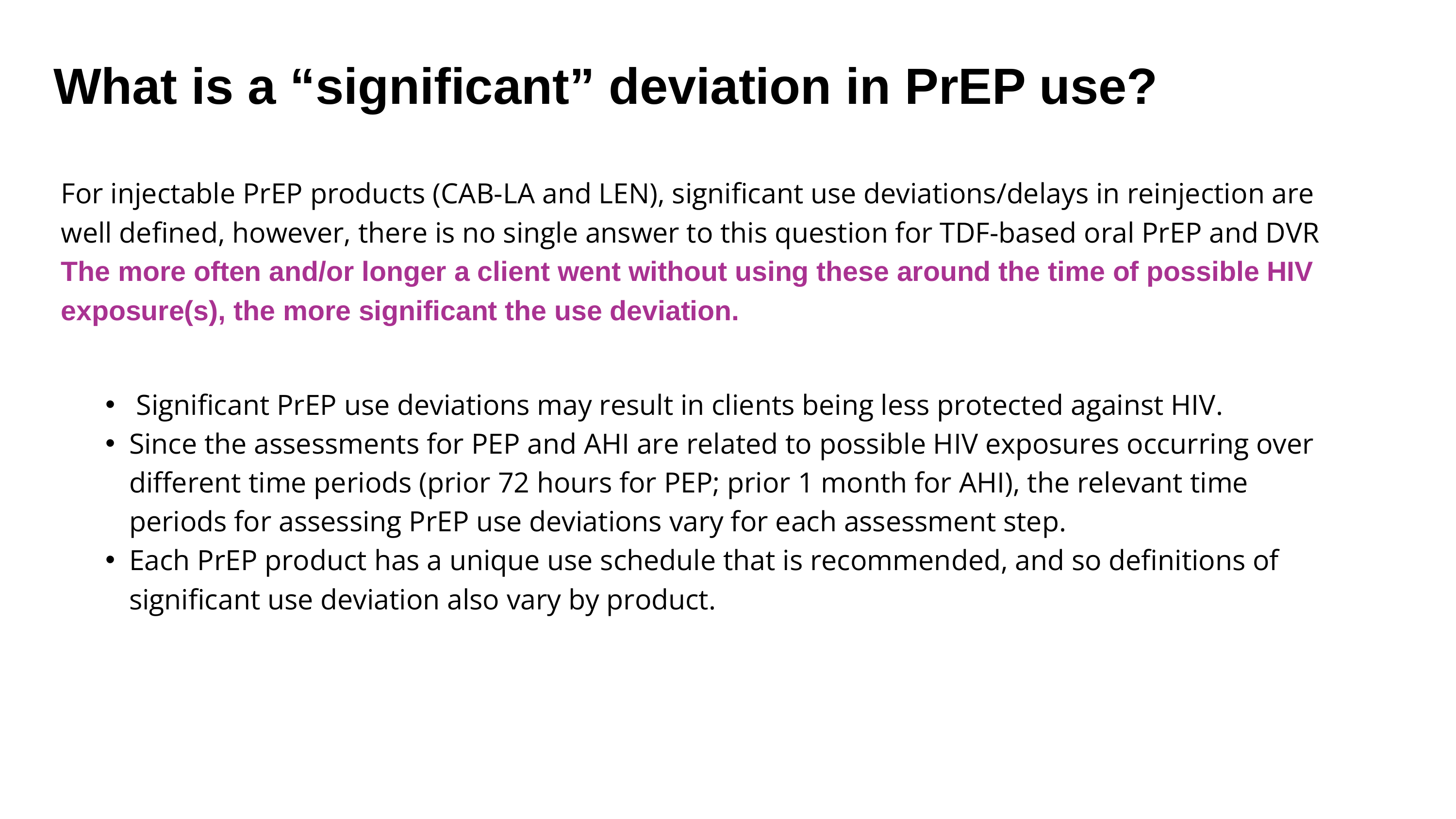

What is a “significant” deviation in PrEP use?
For injectable PrEP products (CAB-LA and LEN), significant use deviations/delays in reinjection are well defined, however, there is no single answer to this question for TDF-based oral PrEP and DVR
The more often and/or longer a client went without using these around the time of possible HIV exposure(s), the more significant the use deviation.
 Significant PrEP use deviations may result in clients being less protected against HIV.
Since the assessments for PEP and AHI are related to possible HIV exposures occurring over different time periods (prior 72 hours for PEP; prior 1 month for AHI), the relevant time periods for assessing PrEP use deviations vary for each assessment step.
Each PrEP product has a unique use schedule that is recommended, and so definitions of significant use deviation also vary by product.